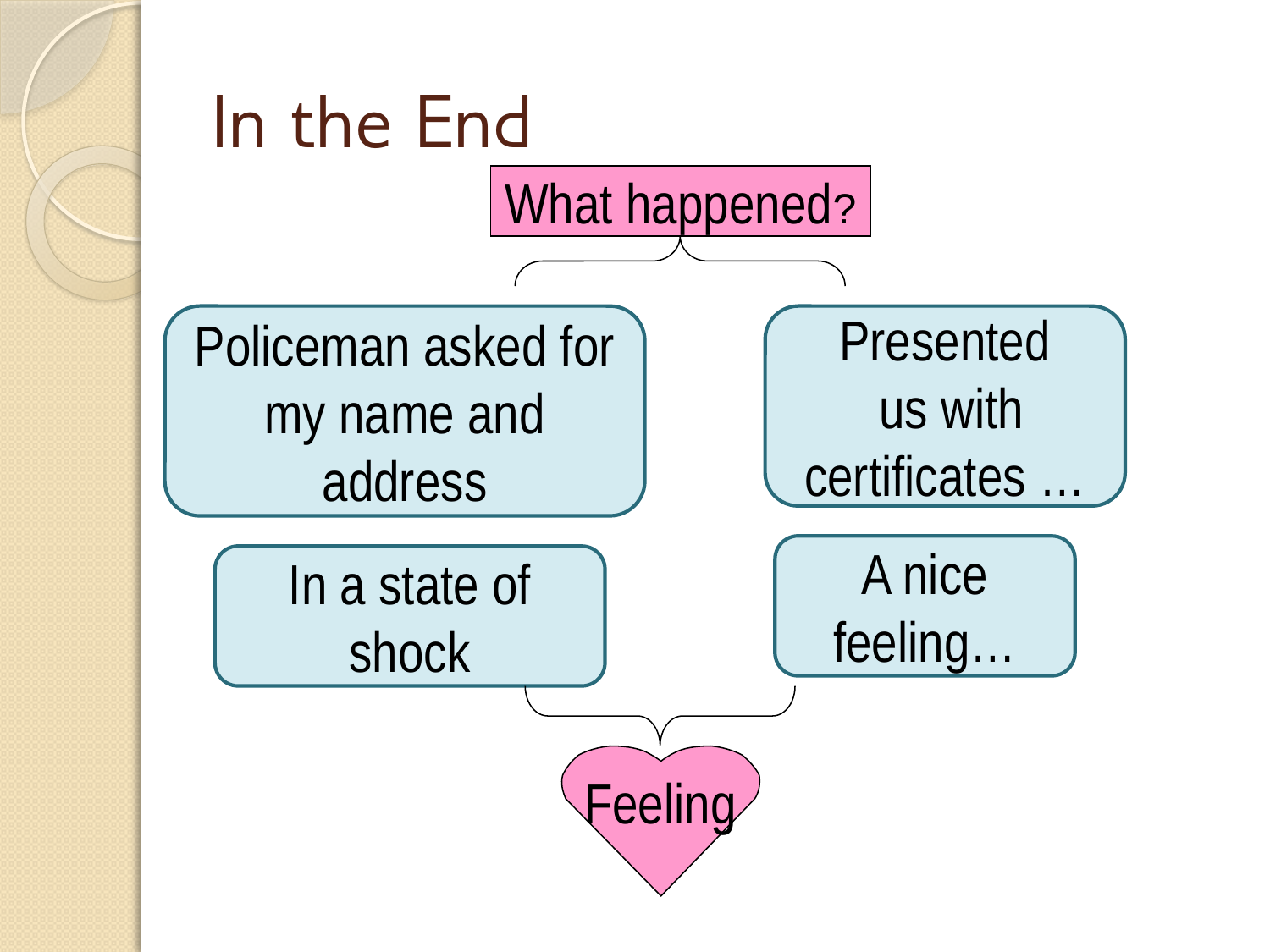

# In the End

What happened?
Policeman asked for my name and address
Presented
 us with certificates …
A nice feeling…
In a state of shock

Feeling